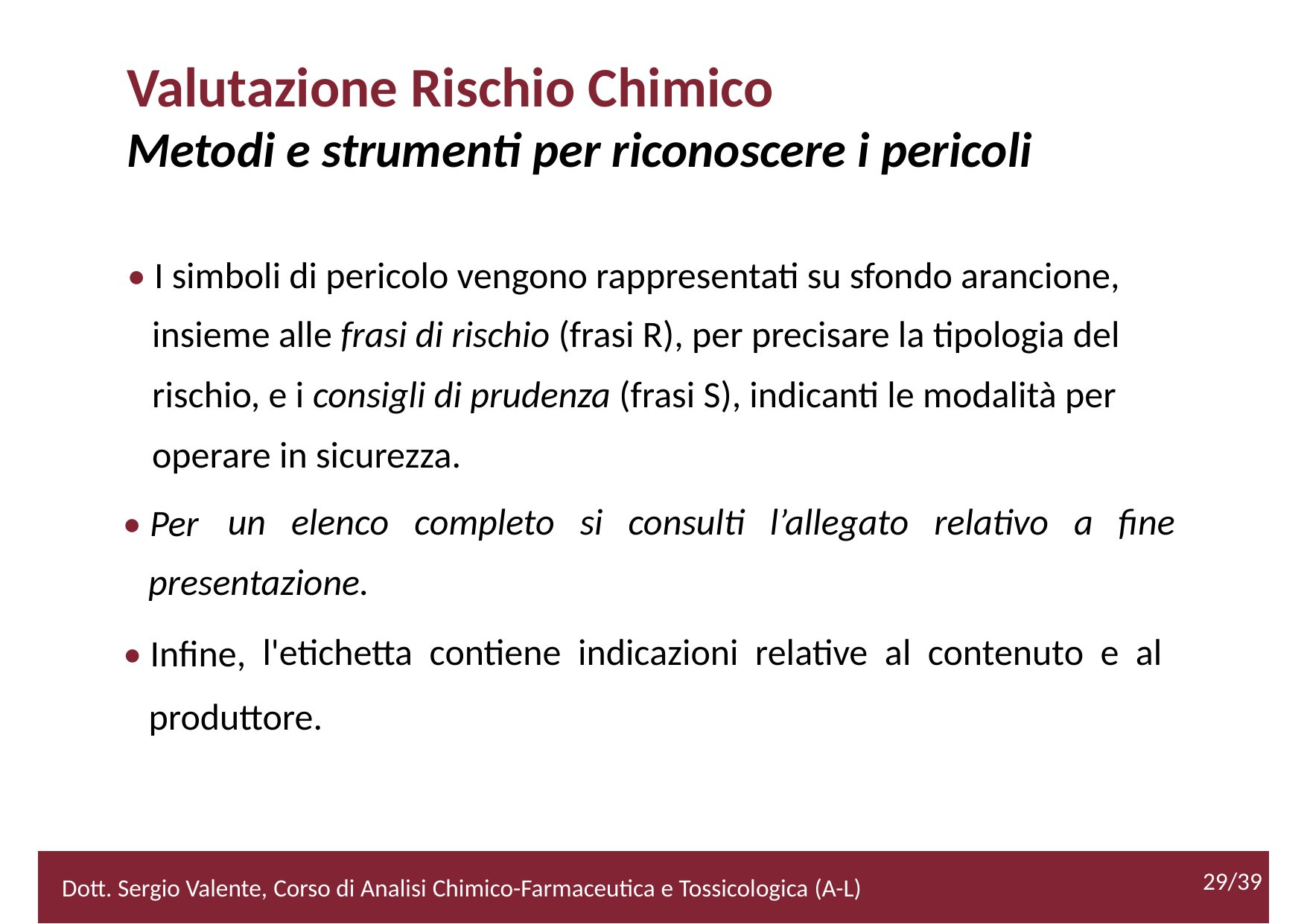

Valutazione Rischio Chimico
Metodi e strumenti per riconoscere i pericoli
• I simboli di pericolo vengono rappresentati su sfondo arancione,

	insieme alle frasi di rischio (frasi R), per precisare la tipologia del

	rischio, e i consigli di prudenza (frasi S), indicanti le modalità per

	operare in sicurezza.
• Per
un   elenco   completo   si   consulti   l’allegato   relativo   a   fine
presentazione.
• Infine,
l'etichetta  contiene  indicazioni  relative  al  contenuto  e  al
	produttore.

29/39
2/52
Dott. Sergio Valente, Corso di Analisi Chimico-Farmaceutica e Tossicologica (A-L)